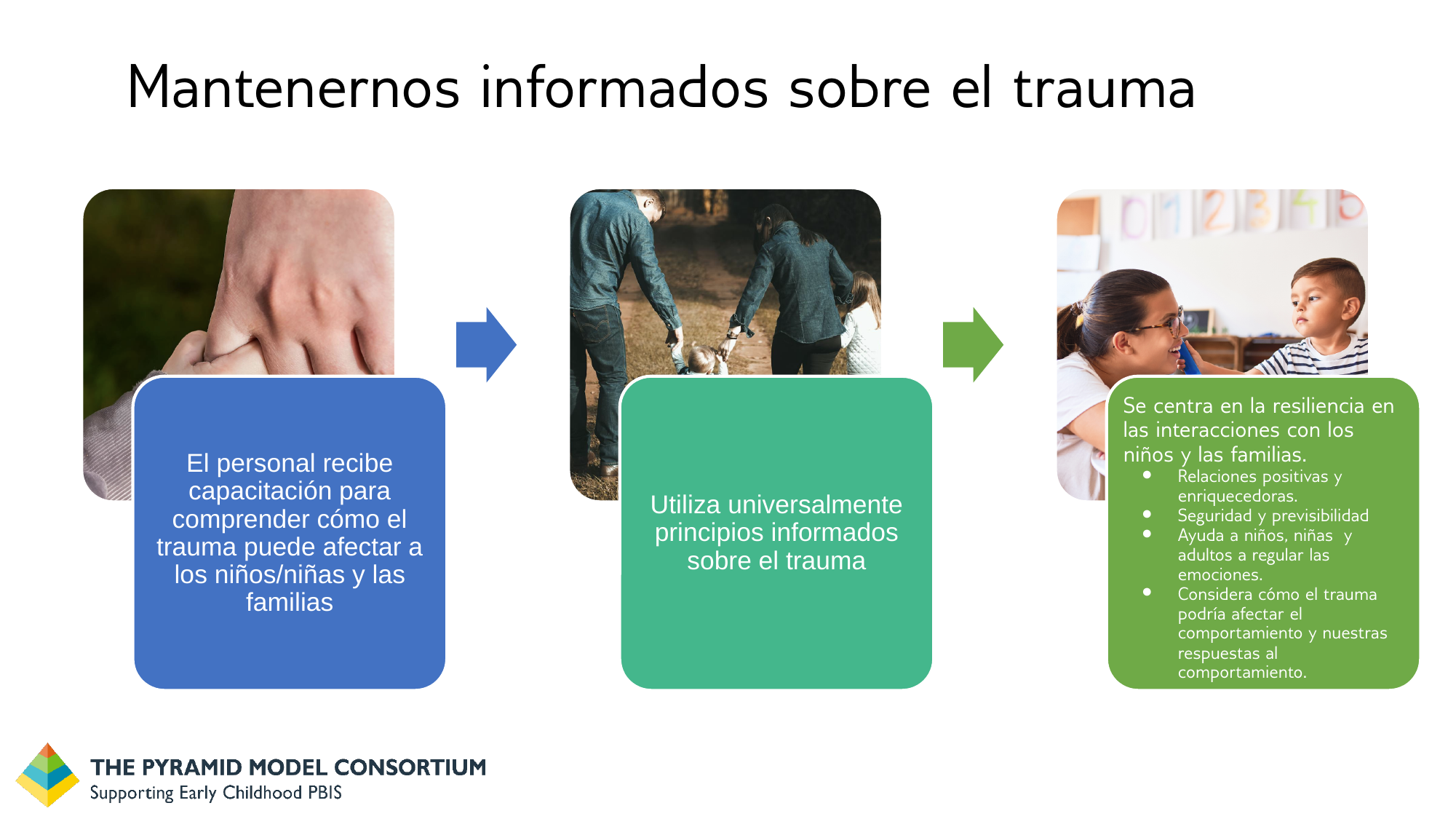

# Mantenernos informados sobre el trauma

El personal recibe capacitación para comprender cómo el trauma puede afectar a los niños/niñas y las familias
Utiliza universalmente principios informados sobre el trauma
Se centra en la resiliencia en las interacciones con los niños y las familias.
Relaciones positivas y enriquecedoras.
Seguridad y previsibilidad
Ayuda a niños, niñas  y adultos a regular las emociones.
Considera cómo el trauma podría afectar el comportamiento y nuestras respuestas al comportamiento.